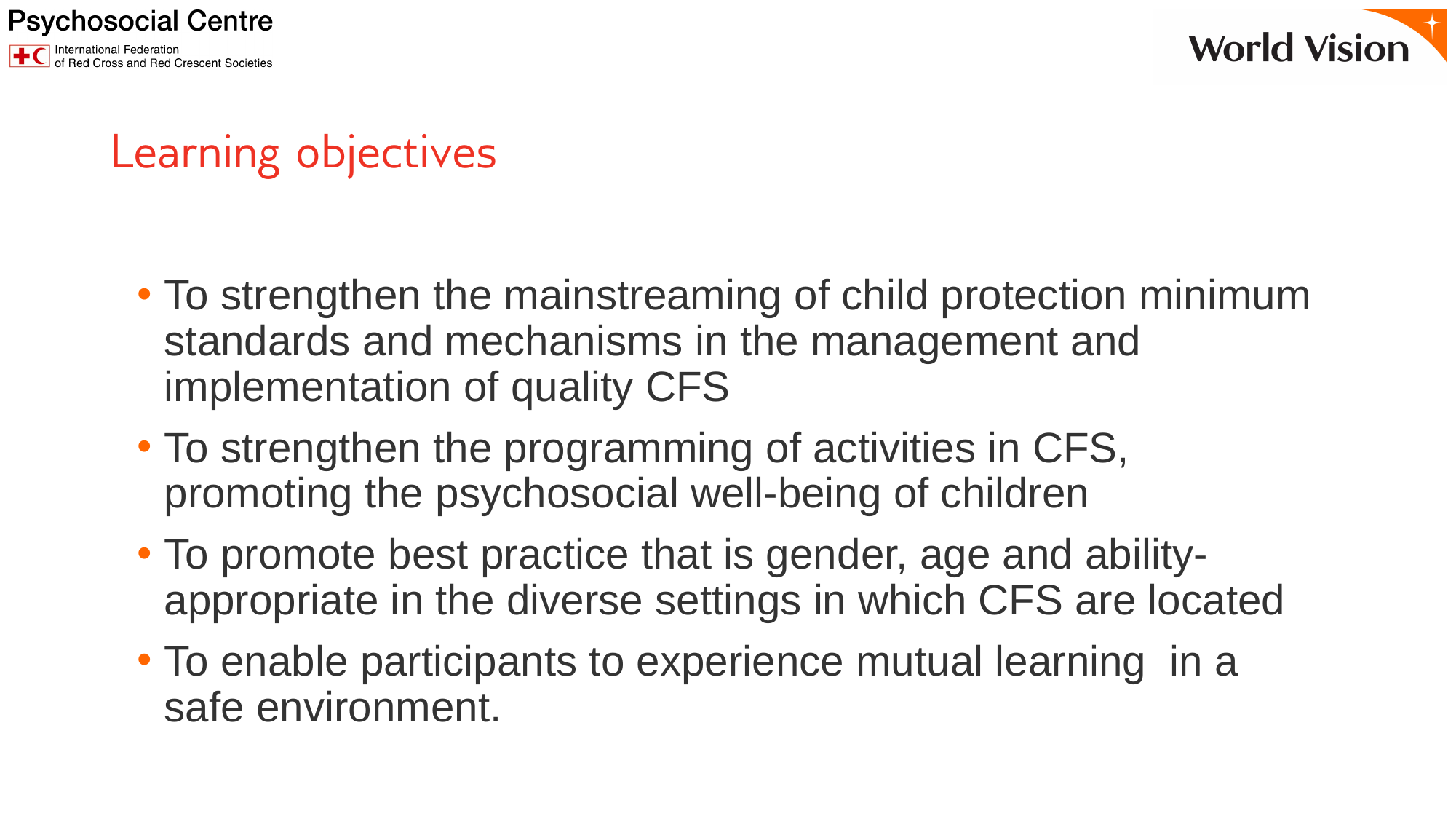

# Learning objectives

To strengthen the mainstreaming of child protection minimum standards and mechanisms in the management and implementation of quality CFS
To strengthen the programming of activities in CFS, promoting the psychosocial well-being of children
To promote best practice that is gender, age and ability-appropriate in the diverse settings in which CFS are located
To enable participants to experience mutual learning  in a safe environment.